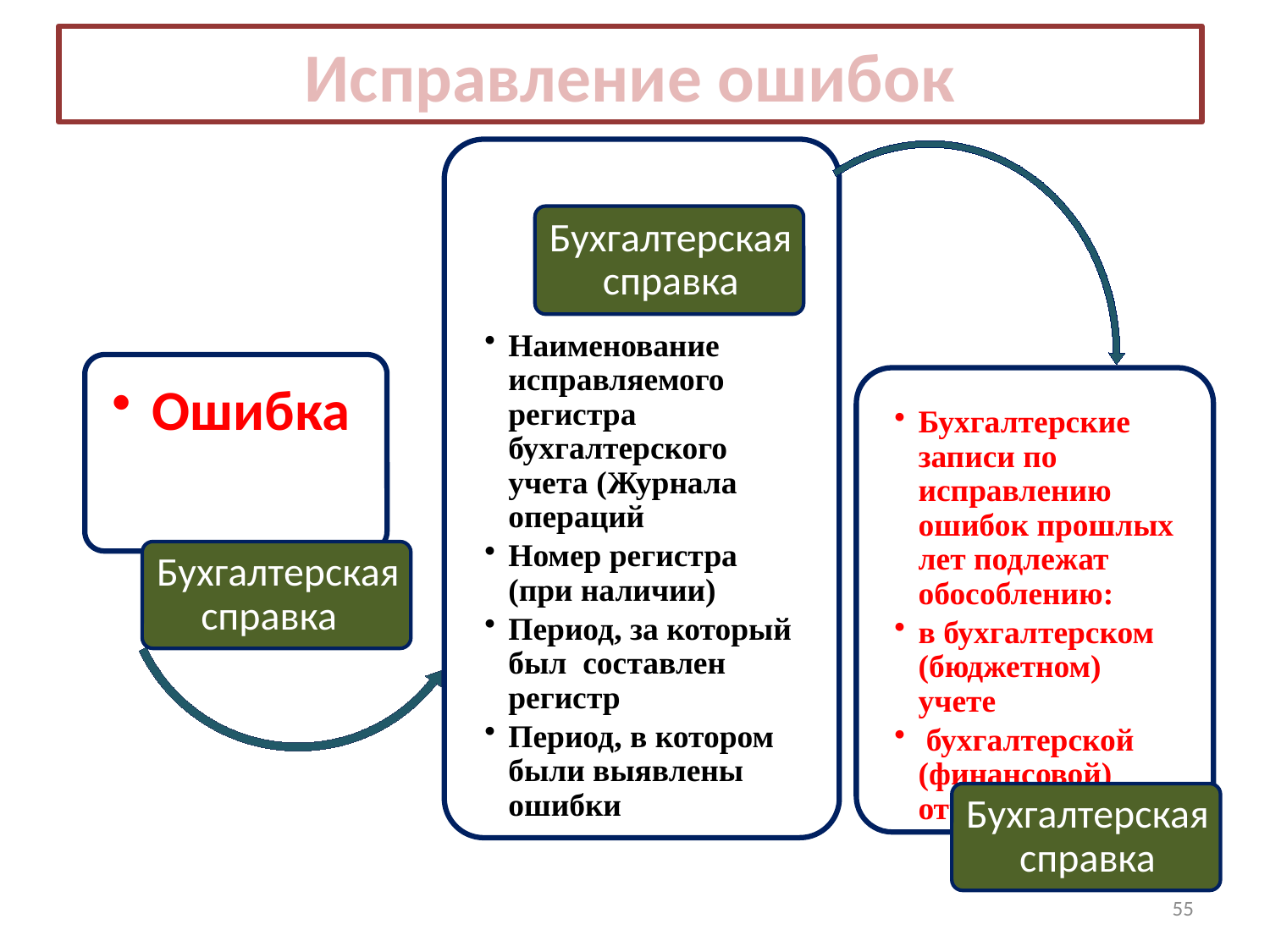

# Исправление ошибок
Ошибка

Бухгалтерская справка
Наименование исправляемого регистра бухгалтерского учета (Журнала операций
Номер регистра  (при наличии)
Период, за который был  составлен регистр
Период, в котором были выявлены ошибки
Бухгалтерская справка
Бухгалтерские записи по исправлению ошибок прошлых лет подлежат обособлению:
в бухгалтерском (бюджетном) учете
 бухгалтерской (финансовой) отчетности
Бухгалтерская справка
55